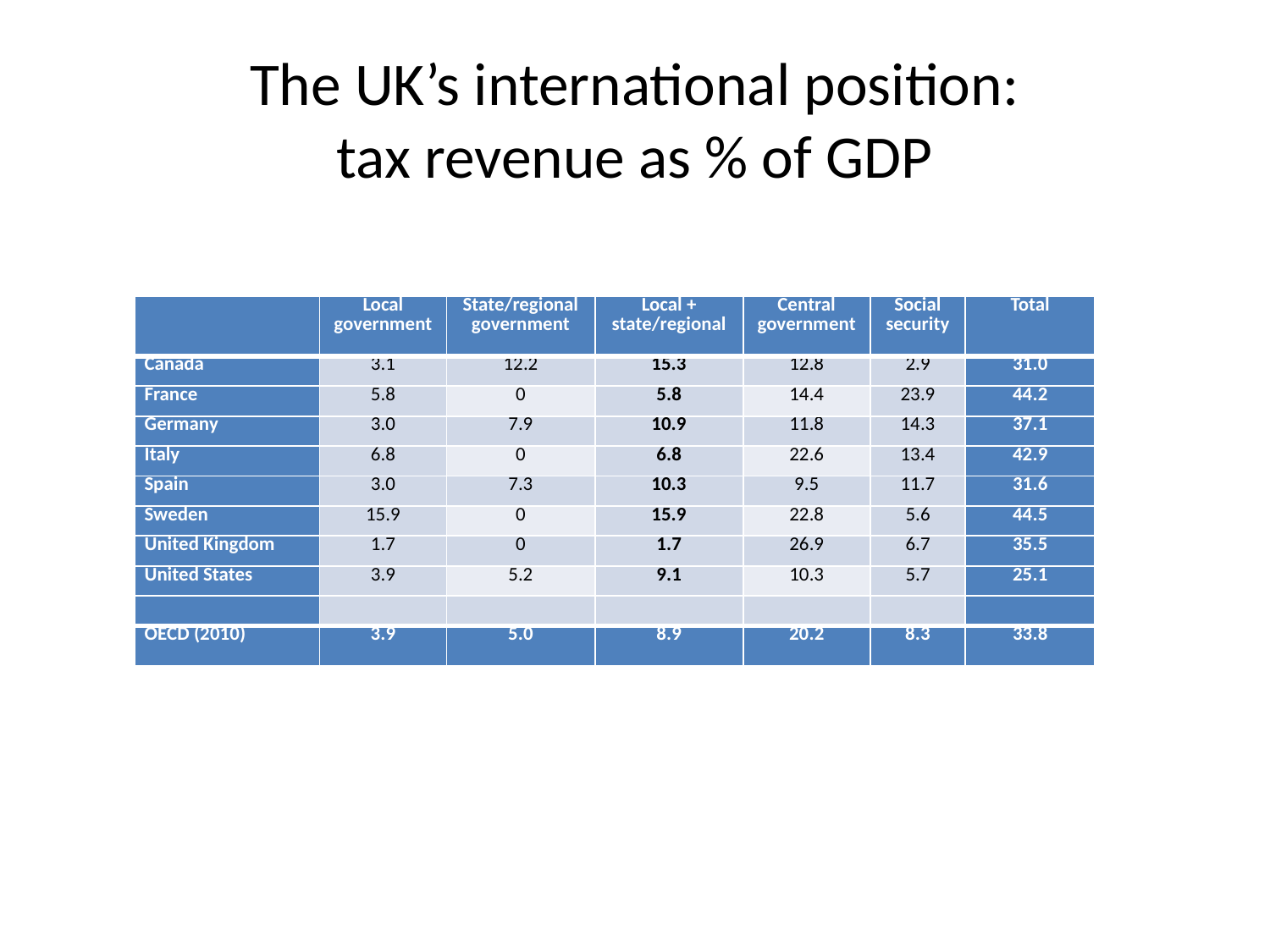

# The UK’s international position: tax revenue as % of GDP
|  | Local government | State/regional government | Local + state/regional | Central government | Social security | Total |
| --- | --- | --- | --- | --- | --- | --- |
| Canada | 3.1 | 12.2 | 15.3 | 12.8 | 2.9 | 31.0 |
| France | 5.8 | 0 | 5.8 | 14.4 | 23.9 | 44.2 |
| Germany | 3.0 | 7.9 | 10.9 | 11.8 | 14.3 | 37.1 |
| Italy | 6.8 | 0 | 6.8 | 22.6 | 13.4 | 42.9 |
| Spain | 3.0 | 7.3 | 10.3 | 9.5 | 11.7 | 31.6 |
| Sweden | 15.9 | 0 | 15.9 | 22.8 | 5.6 | 44.5 |
| United Kingdom | 1.7 | 0 | 1.7 | 26.9 | 6.7 | 35.5 |
| United States | 3.9 | 5.2 | 9.1 | 10.3 | 5.7 | 25.1 |
|  |  |  |  |  |  |  |
| OECD (2010) | 3.9 | 5.0 | 8.9 | 20.2 | 8.3 | 33.8 |